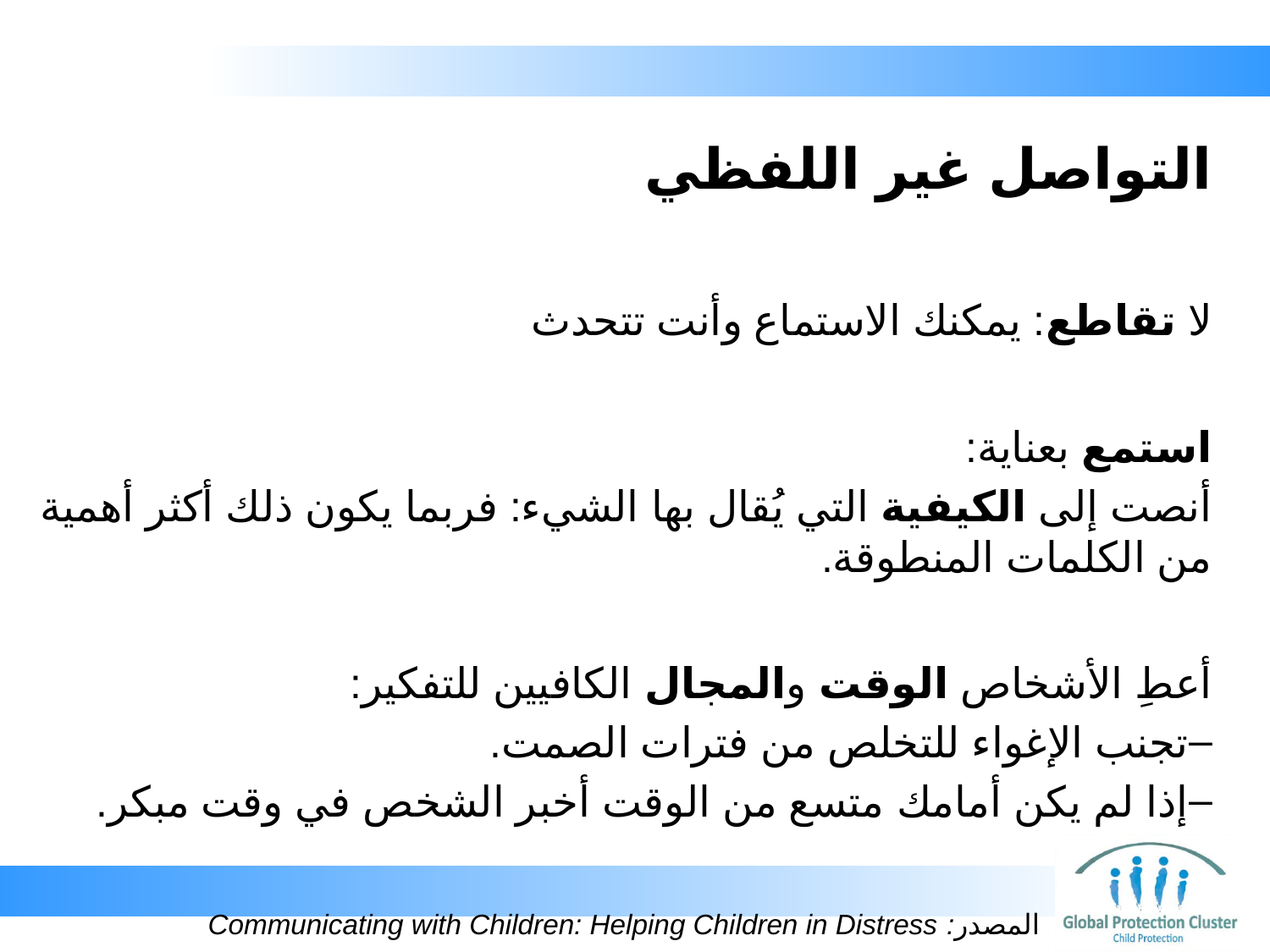

# التواصل غير اللفظي

لا تقاطع: يمكنك الاستماع وأنت تتحدث

استمع بعناية:
أنصت إلى الكيفية التي يُقال بها الشيء: فربما يكون ذلك أكثر أهمية
من الكلمات المنطوقة.

أعطِ الأشخاص الوقت والمجال الكافيين للتفكير:
تجنب الإغواء للتخلص من فترات الصمت.
إذا لم يكن أمامك متسع من الوقت أخبر الشخص في وقت مبكر.

المصدر: Communicating with Children: Helping Children in Distress